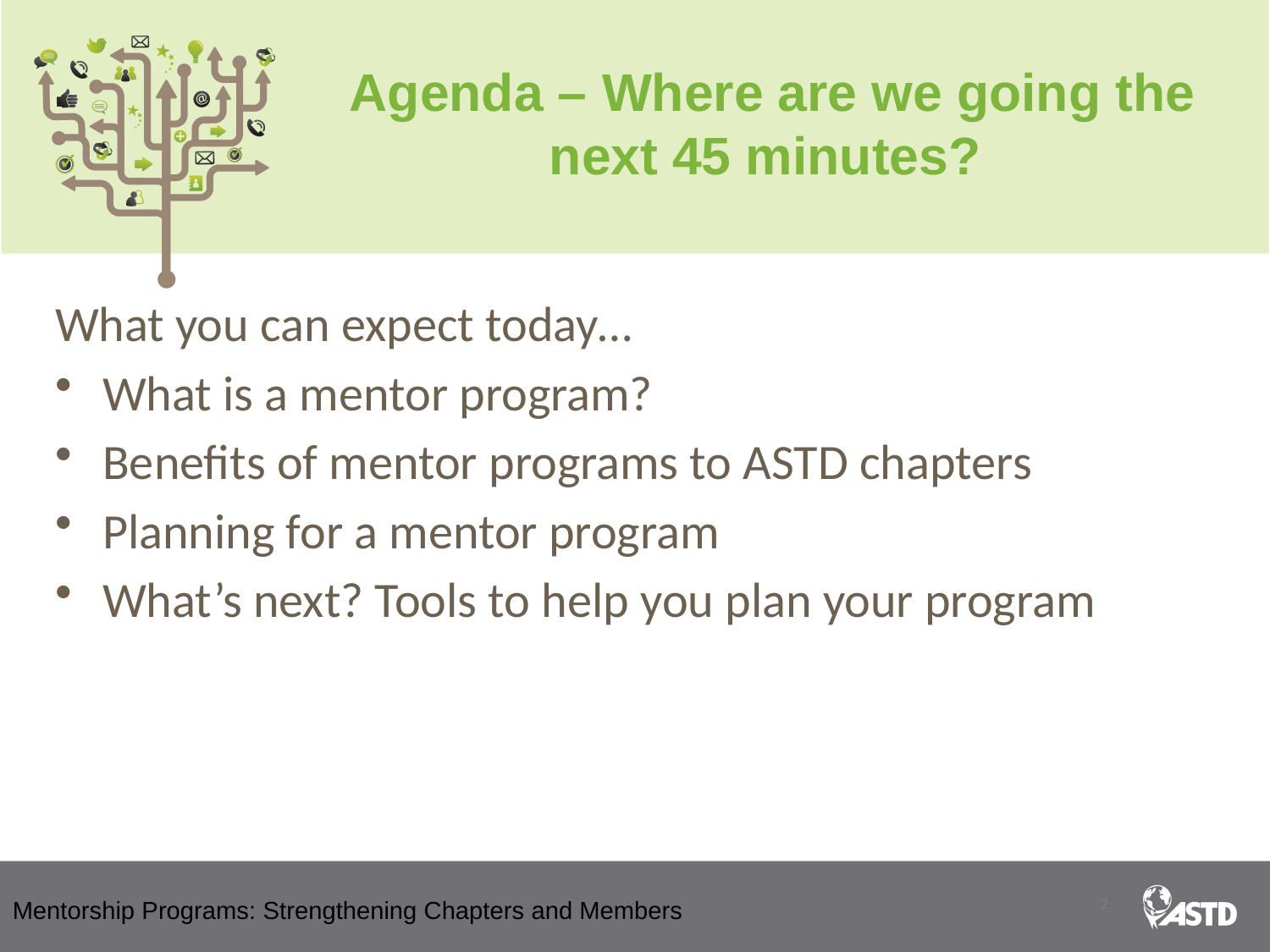

# Agenda – Where are we going the next 45 minutes?
What you can expect today…
What is a mentor program?
Benefits of mentor programs to ASTD chapters
Planning for a mentor program
What’s next? Tools to help you plan your program

2